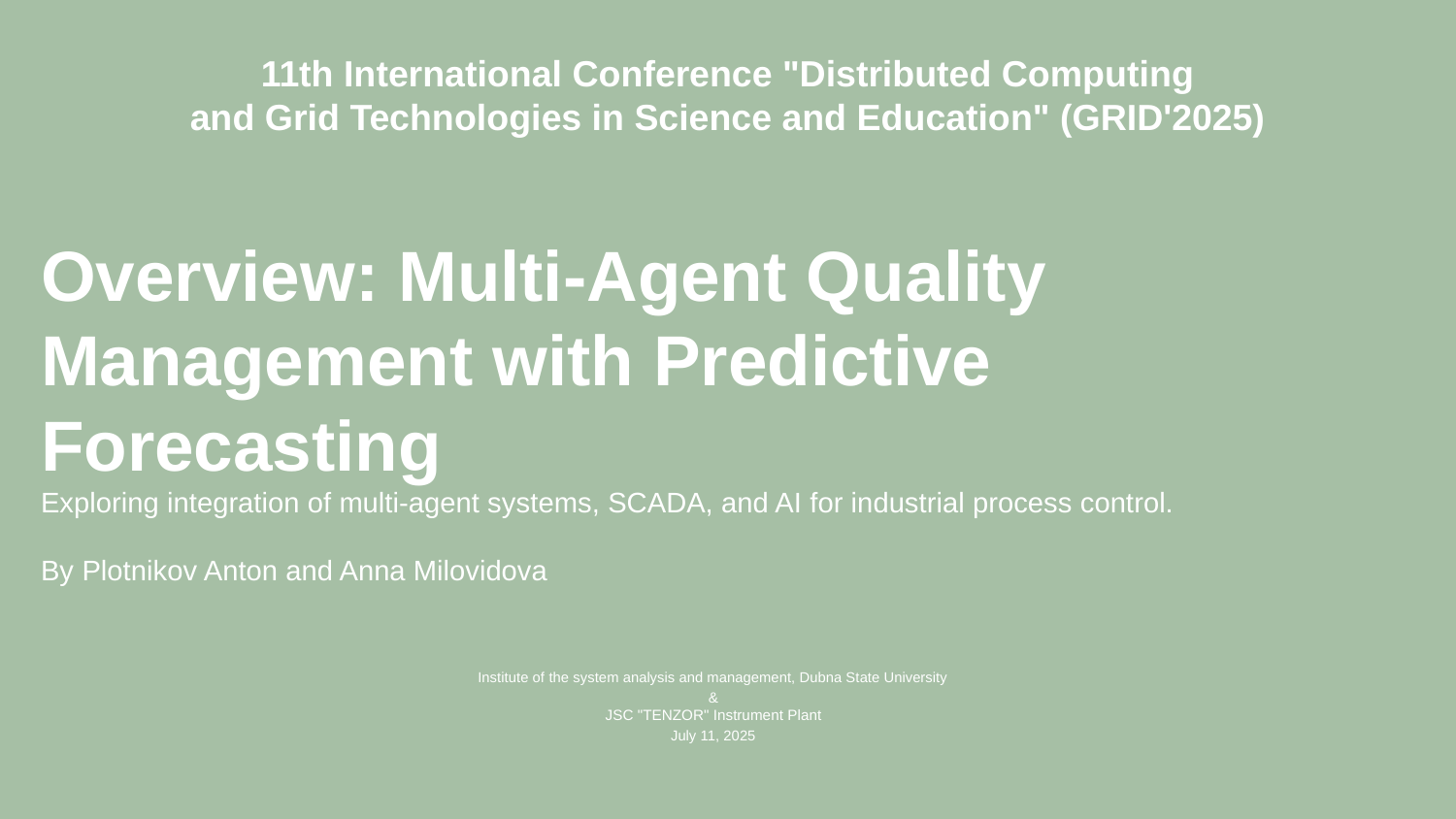

11th International Conference "Distributed Computing and Grid Technologies in Science and Education" (GRID'2025)
Overview: Multi-Agent Quality Management with Predictive Forecasting
Exploring integration of multi-agent systems, SCADA, and AI for industrial process control.

By Plotnikov Anton and Anna Milovidova

Institute of the system analysis and management, Dubna State University
&
JSC "TENZOR" Instrument Plant
July 11, 2025